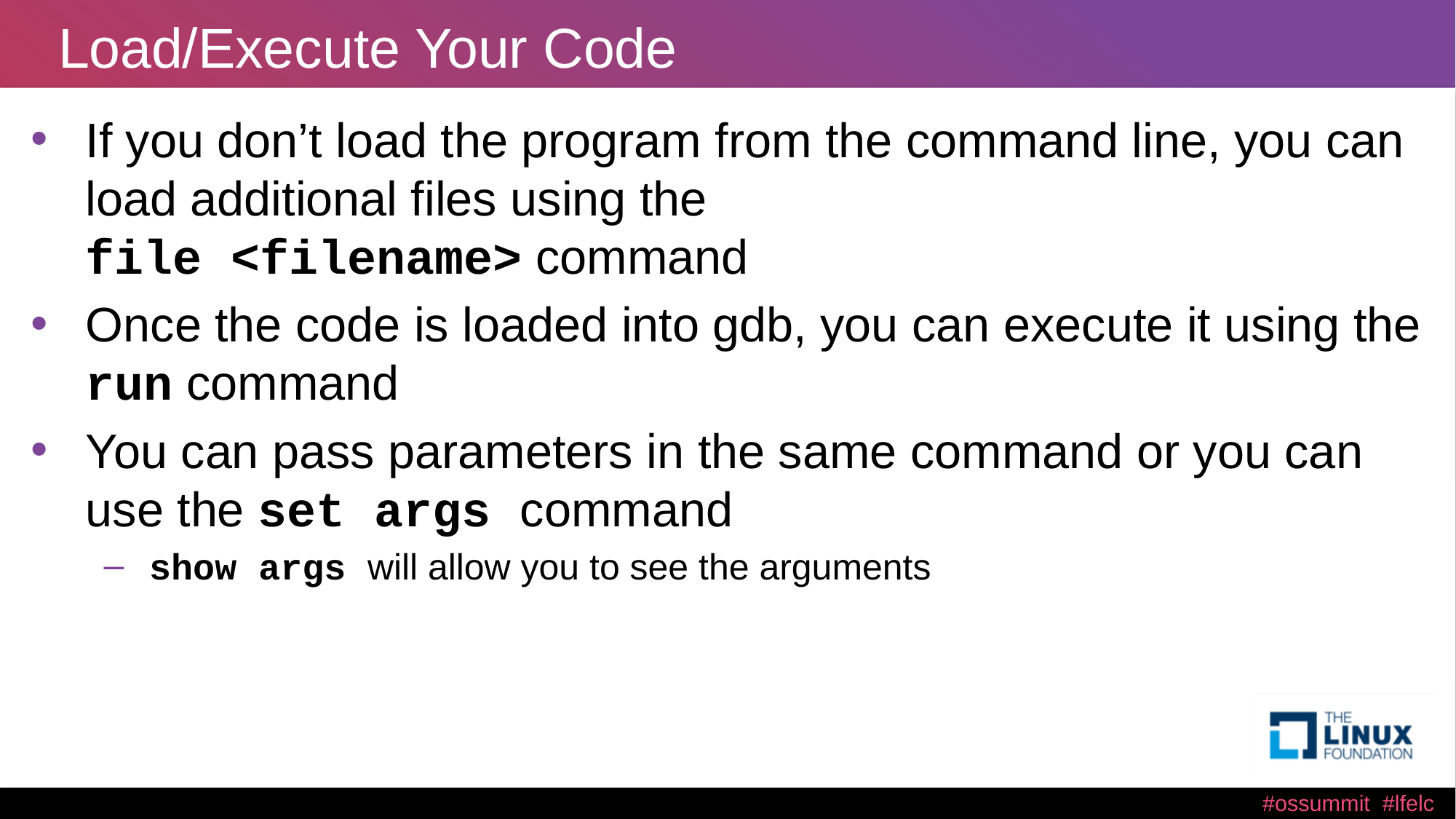

# Load/Execute Your Code
If you don’t load the program from the command line, you can load additional files using the
file <filename> command
Once the code is loaded into gdb, you can execute it using the run command
You can pass parameters in the same command or you can use the set args command
show args will allow you to see the arguments